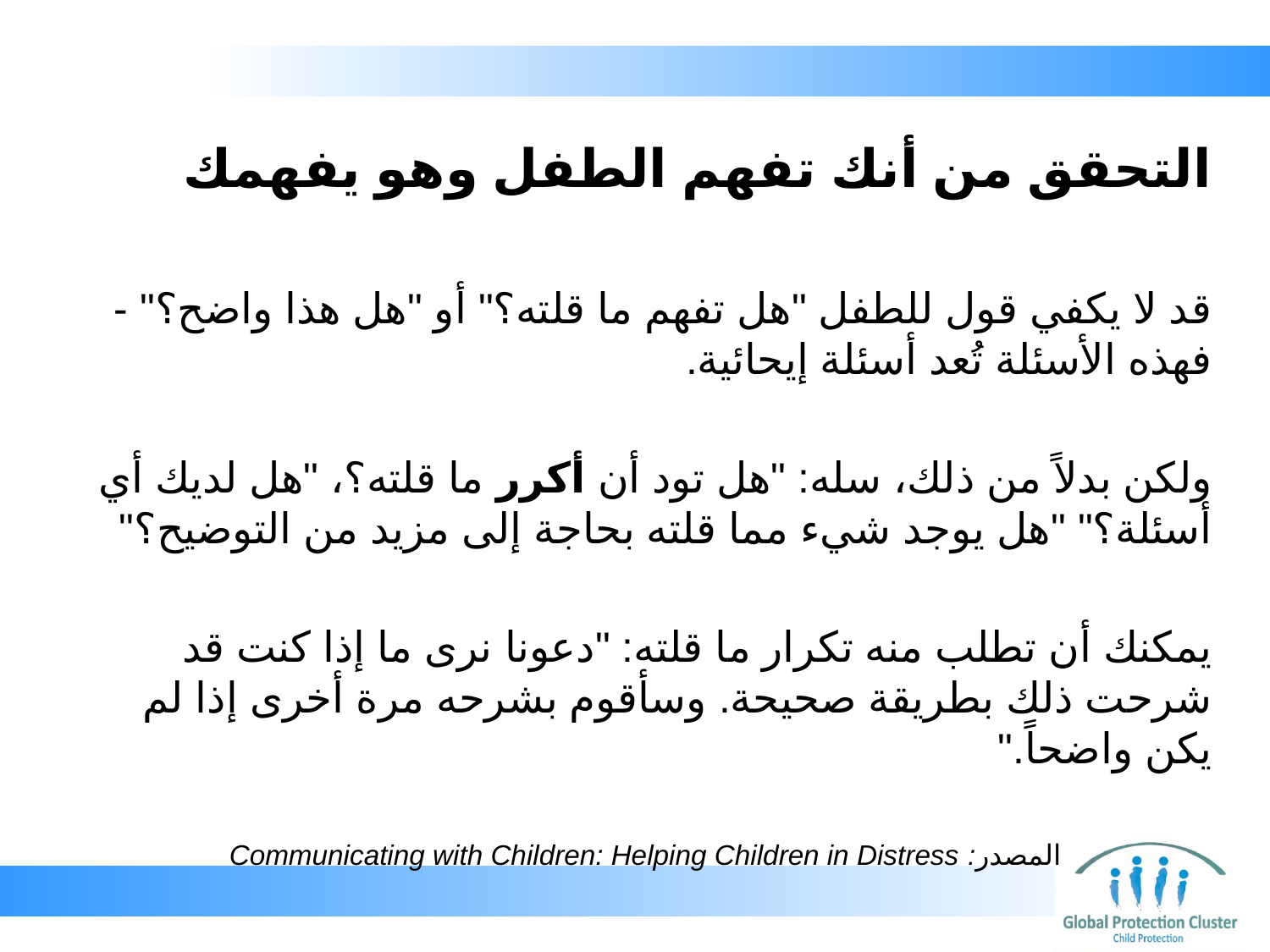

# التحقق من أنك تفهم الطفل وهو يفهمك

قد لا يكفي قول للطفل "هل تفهم ما قلته؟" أو "هل هذا واضح؟" - فهذه الأسئلة تُعد أسئلة إيحائية.

ولكن بدلاً من ذلك، سله: "هل تود أن أكرر ما قلته؟، "هل لديك أي أسئلة؟" "هل يوجد شيء مما قلته بحاجة إلى مزيد من التوضيح؟"

يمكنك أن تطلب منه تكرار ما قلته: "دعونا نرى ما إذا كنت قد شرحت ذلك بطريقة صحيحة. وسأقوم بشرحه مرة أخرى إذا لم يكن واضحاً."

المصدر: Communicating with Children: Helping Children in Distress